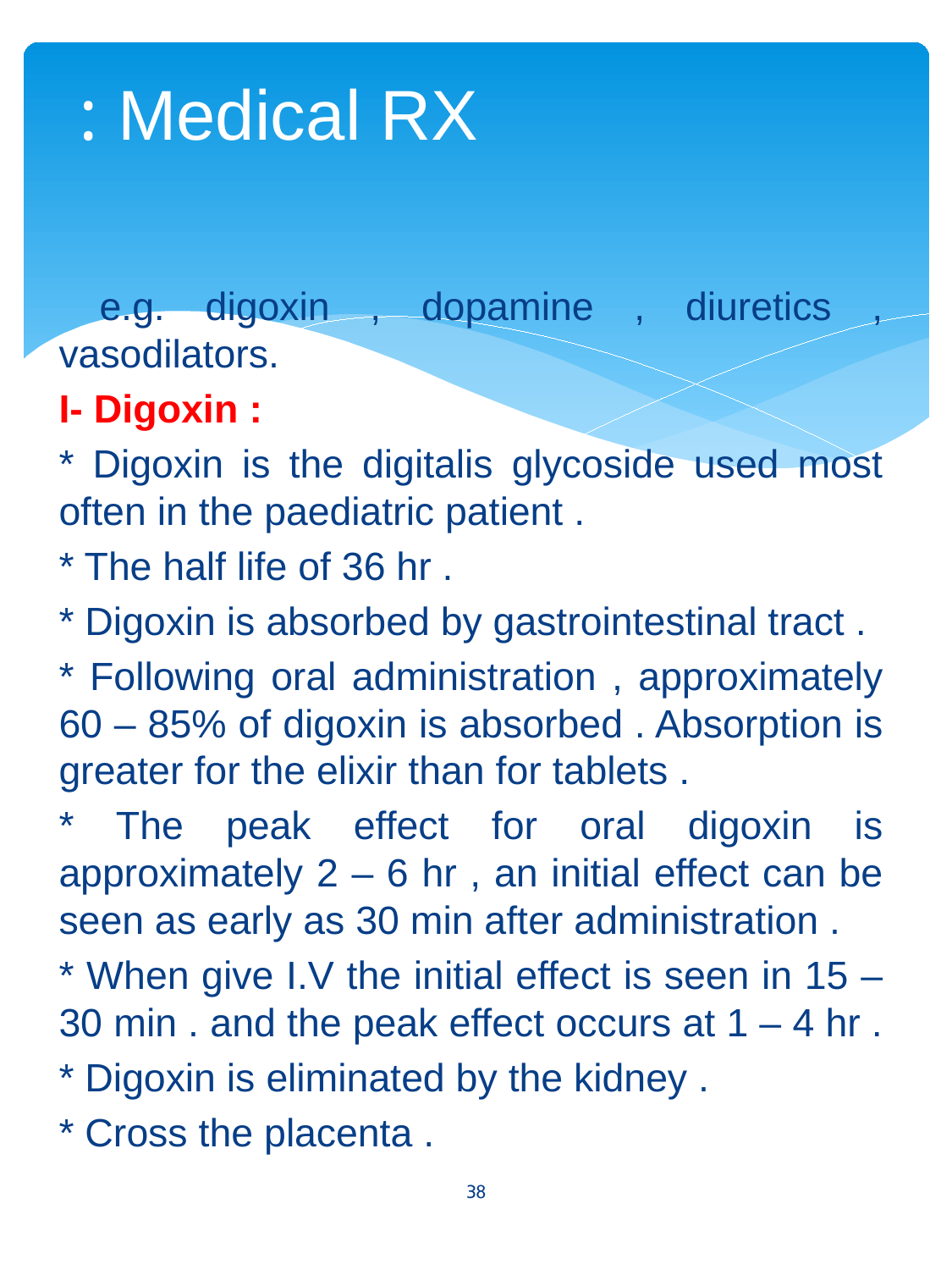

# Medical RX :
 e.g. digoxin , dopamine , diuretics , vasodilators.
I- Digoxin :
* Digoxin is the digitalis glycoside used most often in the paediatric patient .
* The half life of 36 hr .
* Digoxin is absorbed by gastrointestinal tract .
* Following oral administration , approximately 60 – 85% of digoxin is absorbed . Absorption is greater for the elixir than for tablets .
* The peak effect for oral digoxin is approximately 2 – 6 hr , an initial effect can be seen as early as 30 min after administration .
* When give I.V the initial effect is seen in 15 – 30 min . and the peak effect occurs at 1 – 4 hr .
* Digoxin is eliminated by the kidney .
* Cross the placenta .
38